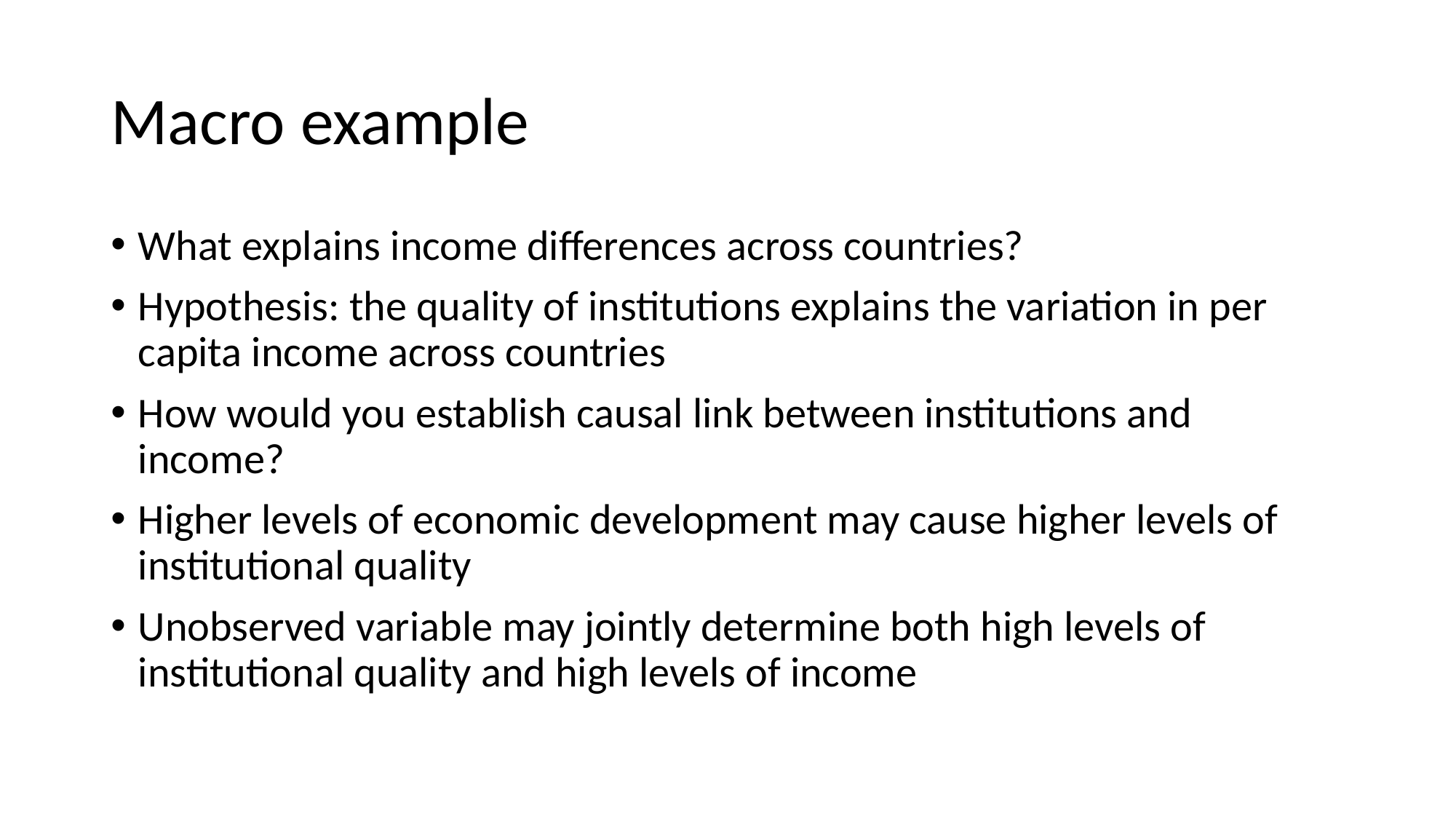

# Macro example
What explains income differences across countries?
Hypothesis: the quality of institutions explains the variation in per capita income across countries
How would you establish causal link between institutions and income?
Higher levels of economic development may cause higher levels of institutional quality
Unobserved variable may jointly determine both high levels of institutional quality and high levels of income